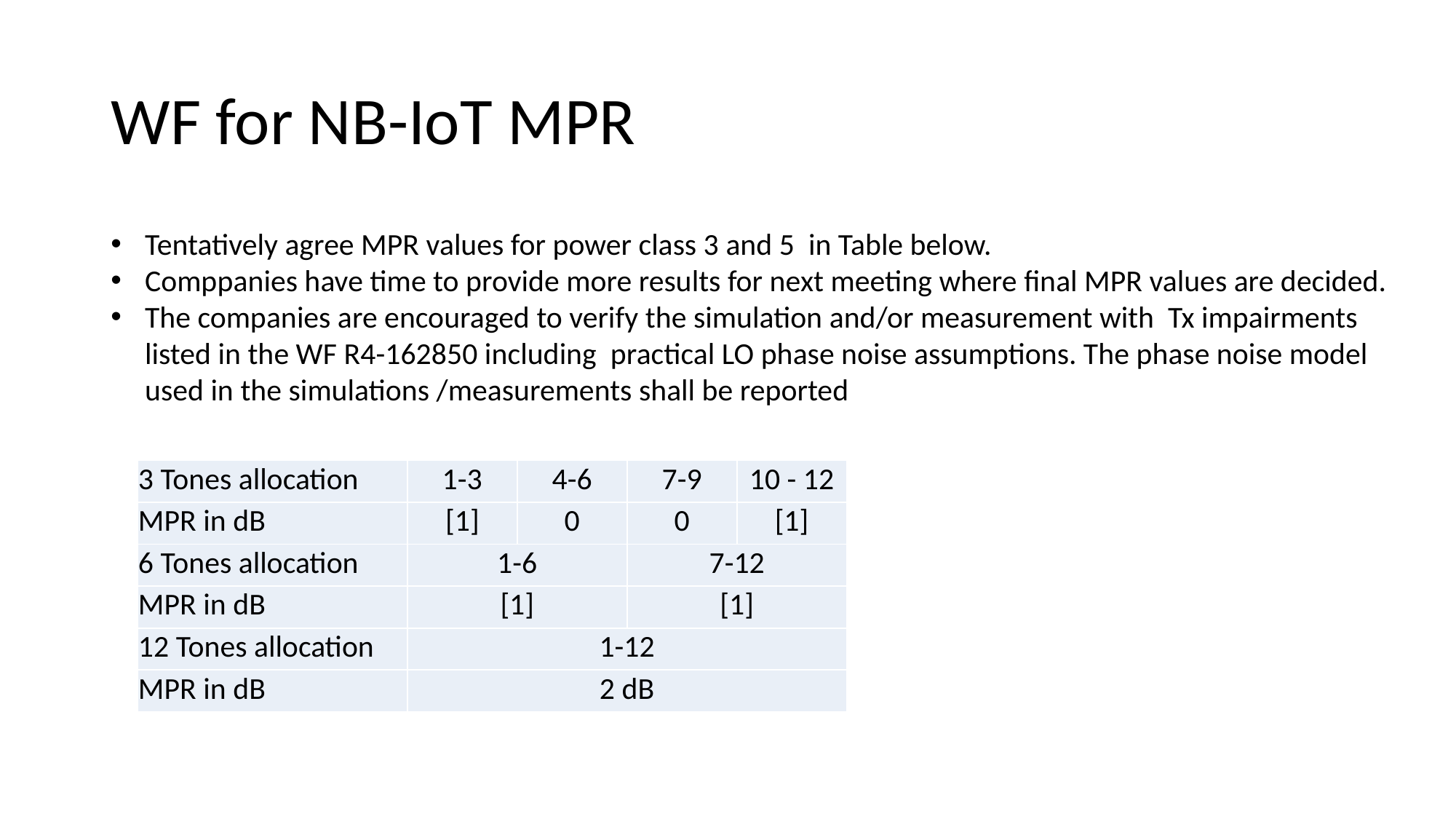

# WF for NB-IoT MPR
Tentatively agree MPR values for power class 3 and 5  in Table below.
Comppanies have time to provide more results for next meeting where final MPR values are decided.
The companies are encouraged to verify the simulation and/or measurement with  Tx impairments listed in the WF R4-162850 including  practical LO phase noise assumptions. The phase noise model  used in the simulations /measurements shall be reported

| 3 Tones allocation | 1-3 | 4-6 | 7-9 | 10 - 12 |
| --- | --- | --- | --- | --- |
| MPR in dB | [1] | 0 | 0 | [1] |
| 6 Tones allocation | 1-6 |  | 7-12 |  |
| MPR in dB | [1] |  | [1] |  |
| 12 Tones allocation | 1-12 |  |  |  |
| MPR in dB | 2 dB |  |  |  |